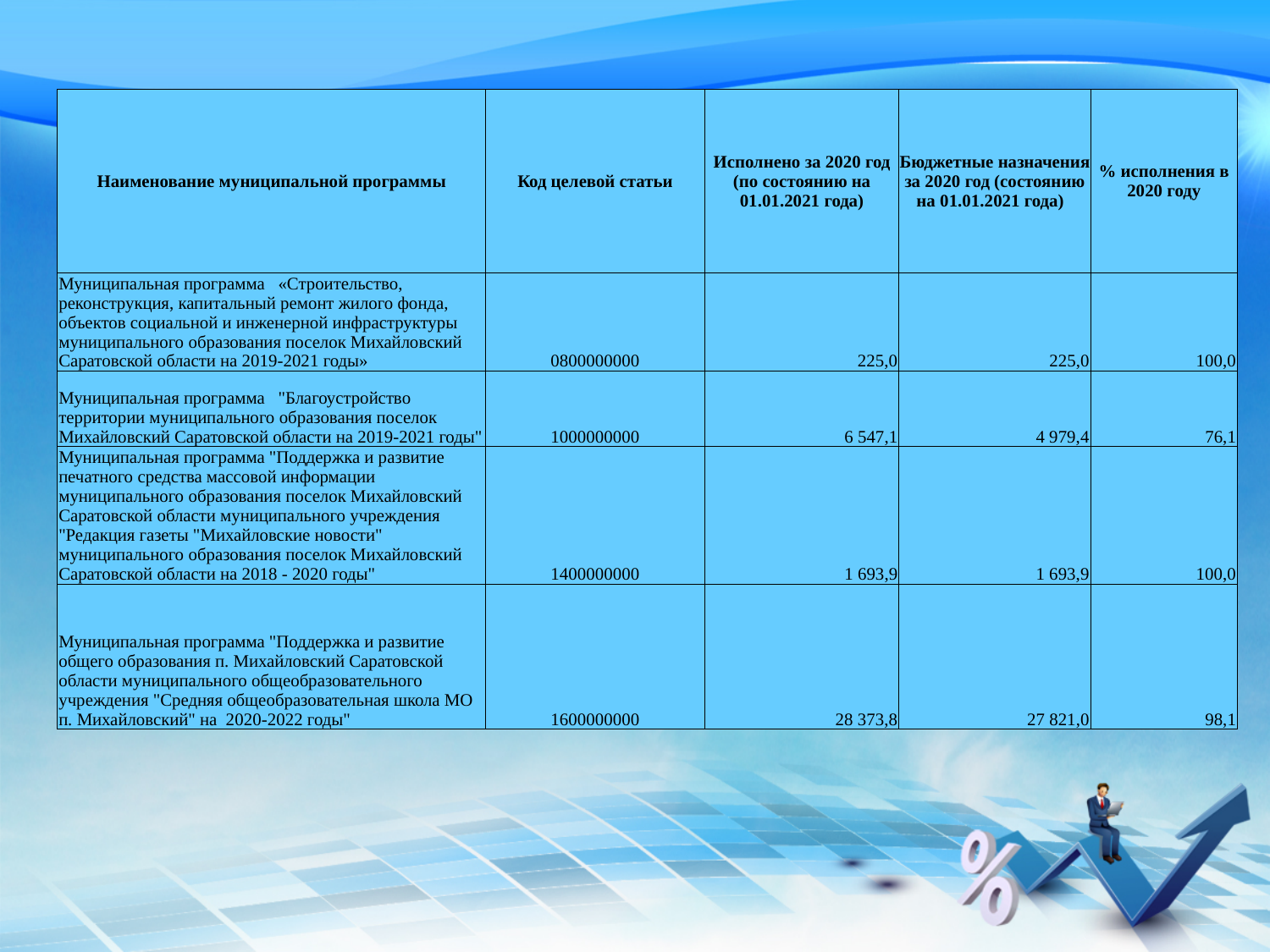

| Наименование муниципальной программы | Код целевой статьи | Исполнено за 2020 год (по состоянию на 01.01.2021 года) | Бюджетные назначения за 2020 год (состоянию на 01.01.2021 года) | % исполнения в 2020 году |
| --- | --- | --- | --- | --- |
| Муниципальная программа «Строительство, реконструкция, капитальный ремонт жилого фонда, объектов социальной и инженерной инфраструктуры муниципального образования поселок Михайловский Саратовской области на 2019-2021 годы» | 0800000000 | 225,0 | 225,0 | 100,0 |
| Муниципальная программа "Благоустройство территории муниципального образования поселок Михайловский Саратовской области на 2019-2021 годы" | 1000000000 | 6 547,1 | 4 979,4 | 76,1 |
| Муниципальная программа "Поддержка и развитие печатного средства массовой информации муниципального образования поселок Михайловский Саратовской области муниципального учреждения "Редакция газеты "Михайловские новости" муниципального образования поселок Михайловский Саратовской области на 2018 - 2020 годы" | 1400000000 | 1 693,9 | 1 693,9 | 100,0 |
| Муниципальная программа "Поддержка и развитие общего образования п. Михайловский Саратовской области муниципального общеобразовательного учреждения "Средняя общеобразовательная школа МО п. Михайловский" на 2020-2022 годы" | 1600000000 | 28 373,8 | 27 821,0 | 98,1 |